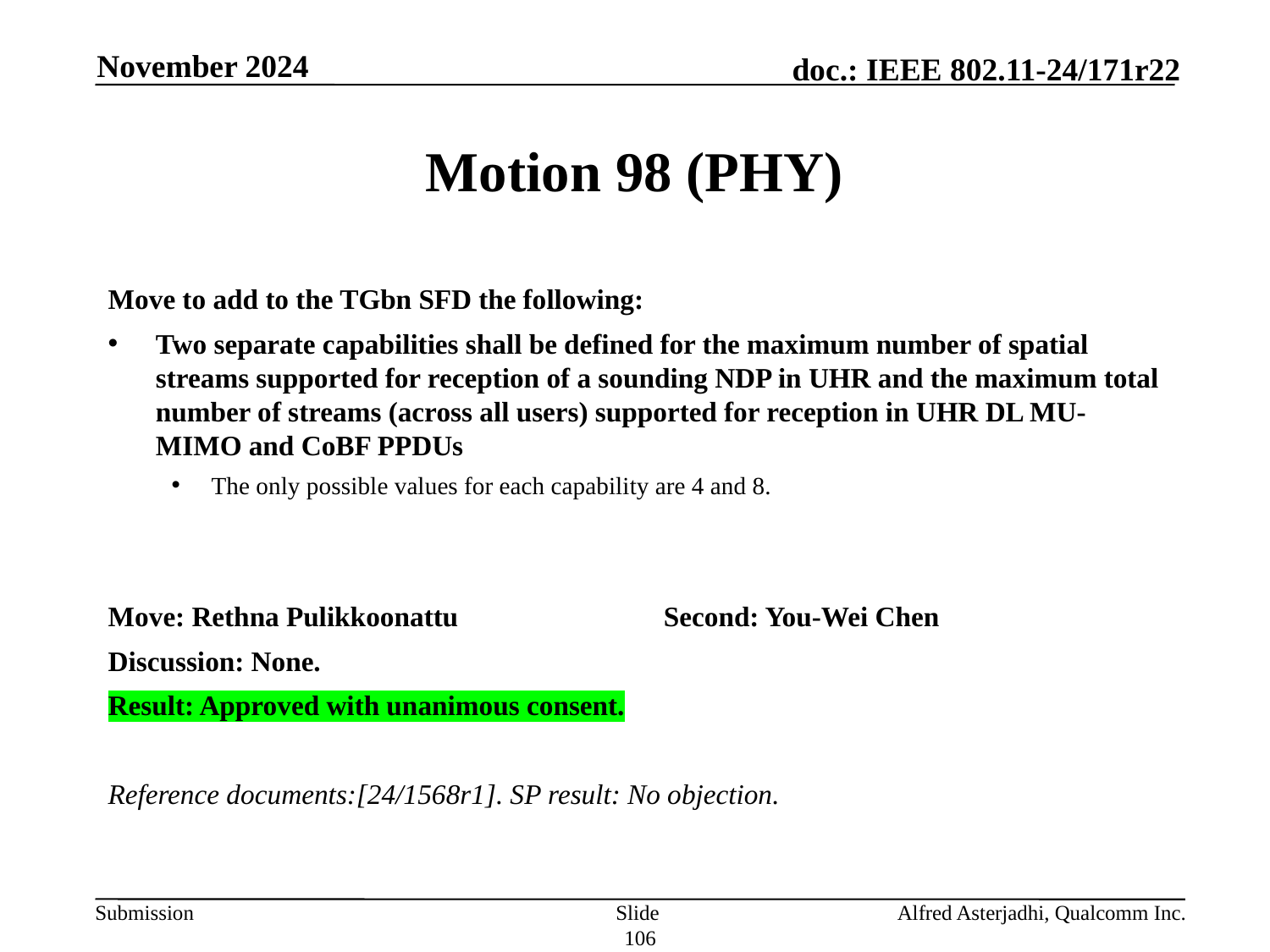

November 2024
# Motion 98 (PHY)
Move to add to the TGbn SFD the following:
Two separate capabilities shall be defined for the maximum number of spatial streams supported for reception of a sounding NDP in UHR and the maximum total number of streams (across all users) supported for reception in UHR DL MU-MIMO and CoBF PPDUs
The only possible values for each capability are 4 and 8.

Move: Rethna Pulikkoonattu 		Second: You-Wei Chen
Discussion: None.
Result: Approved with unanimous consent.

Reference documents:[24/1568r1]. SP result: No objection.

Slide 106
Alfred Asterjadhi, Qualcomm Inc.